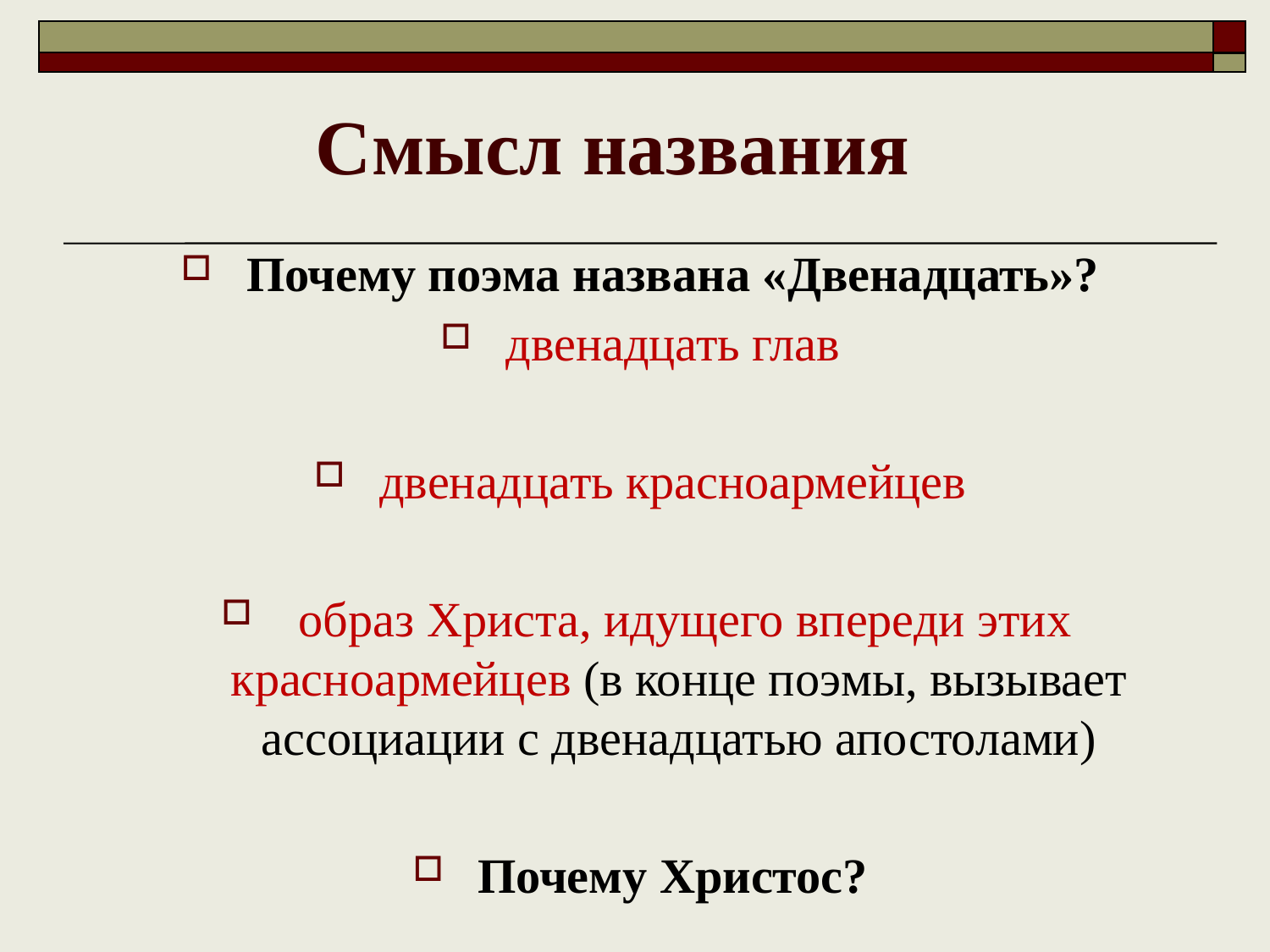

# Смысл названия
Почему поэма названа «Двенадцать»?
двенадцать глав

двенадцать красноармейцев

 образ Христа, идущего впереди этих красноармейцев (в конце поэмы, вызывает ассоциации с двенадцатью апостолами)

Почему Христос?